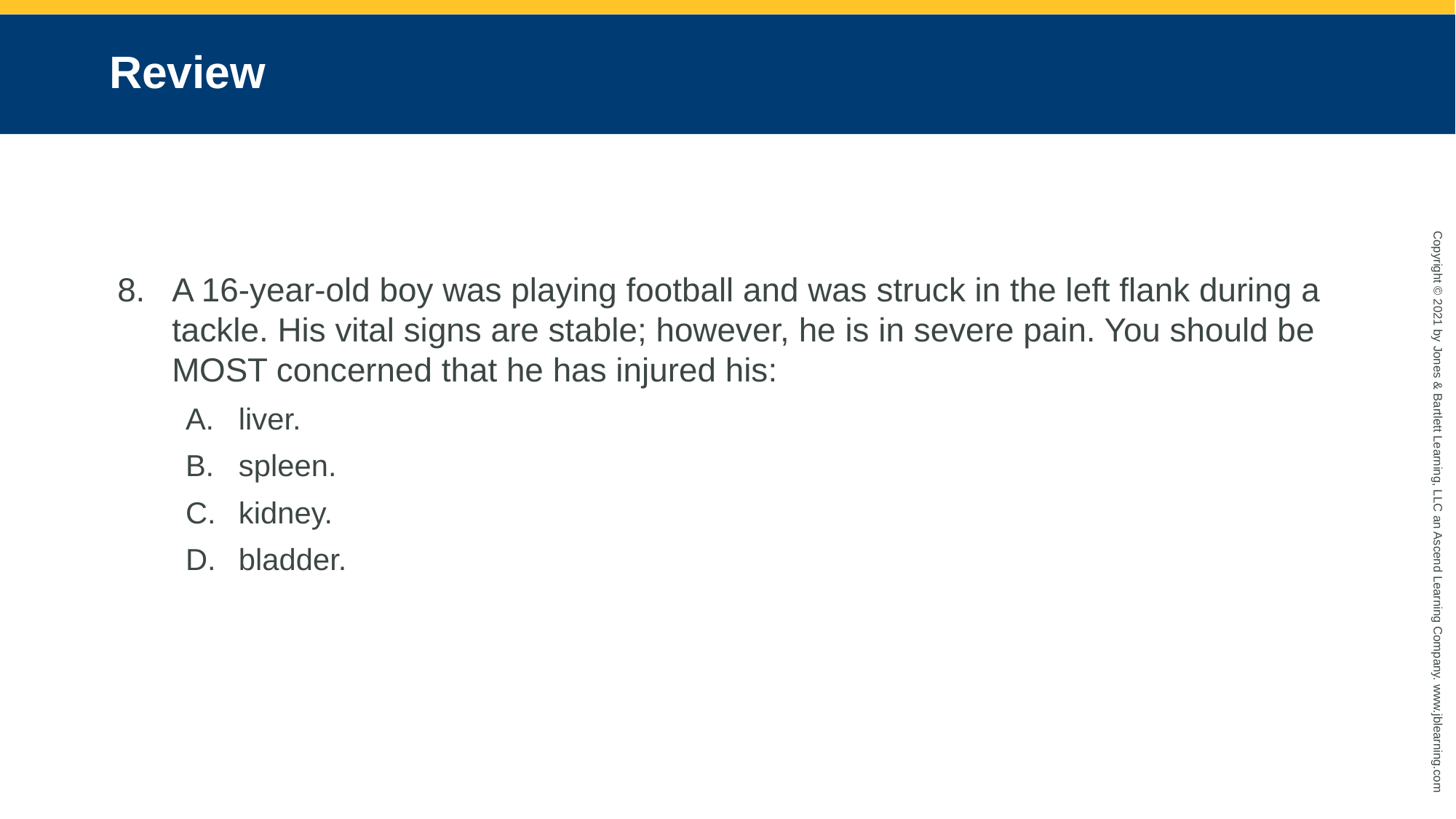

# Review
A 16-year-old boy was playing football and was struck in the left flank during a tackle. His vital signs are stable; however, he is in severe pain. You should be MOST concerned that he has injured his:
liver.
spleen.
kidney.
bladder.